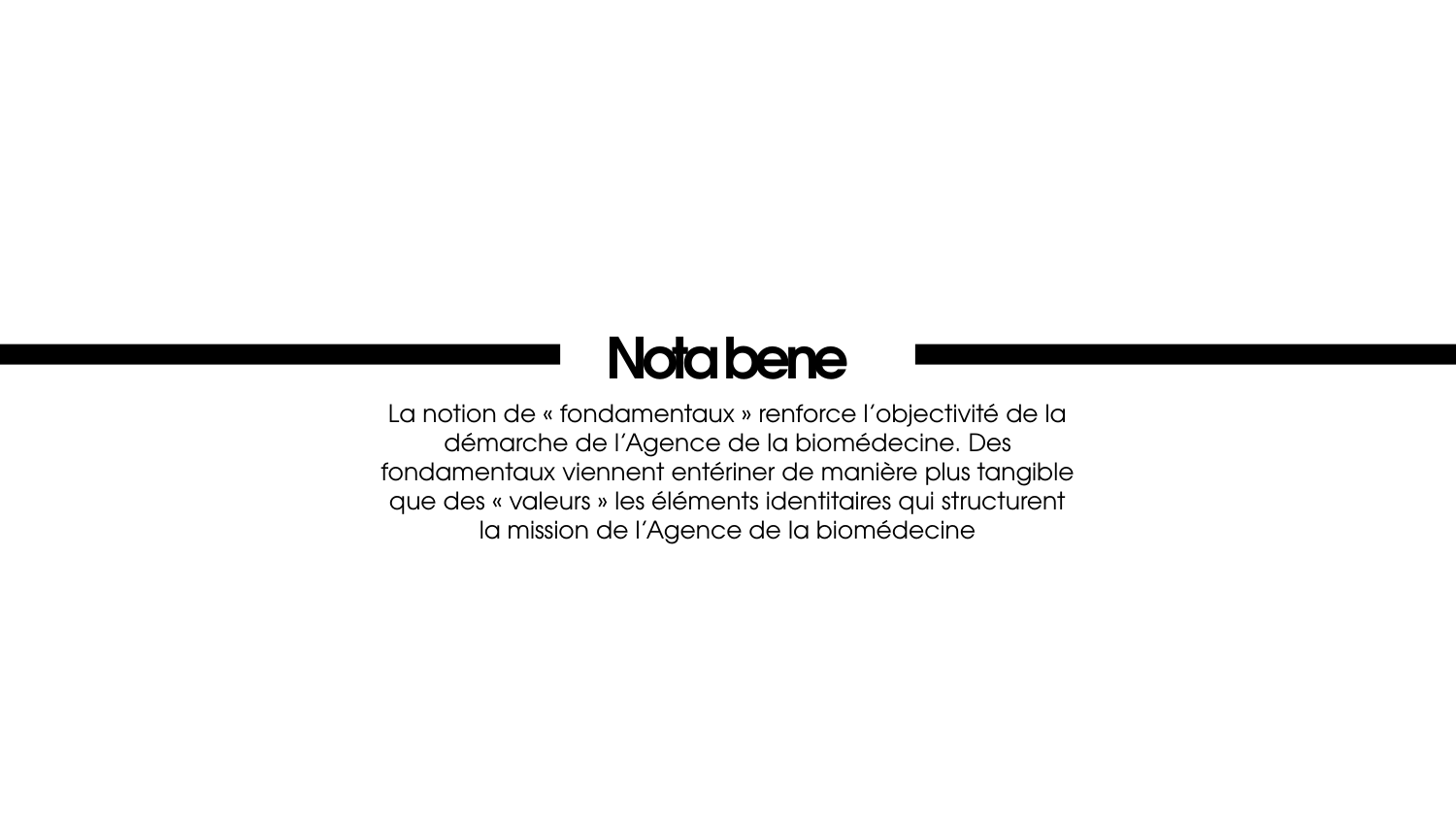

Nota bene

La notion de « fondamentaux » renforce l’objectivité de la démarche de l’Agence de la biomédecine. Des fondamentaux viennent entériner de manière plus tangible que des « valeurs » les éléments identitaires qui structurent la mission de l’Agence de la biomédecine